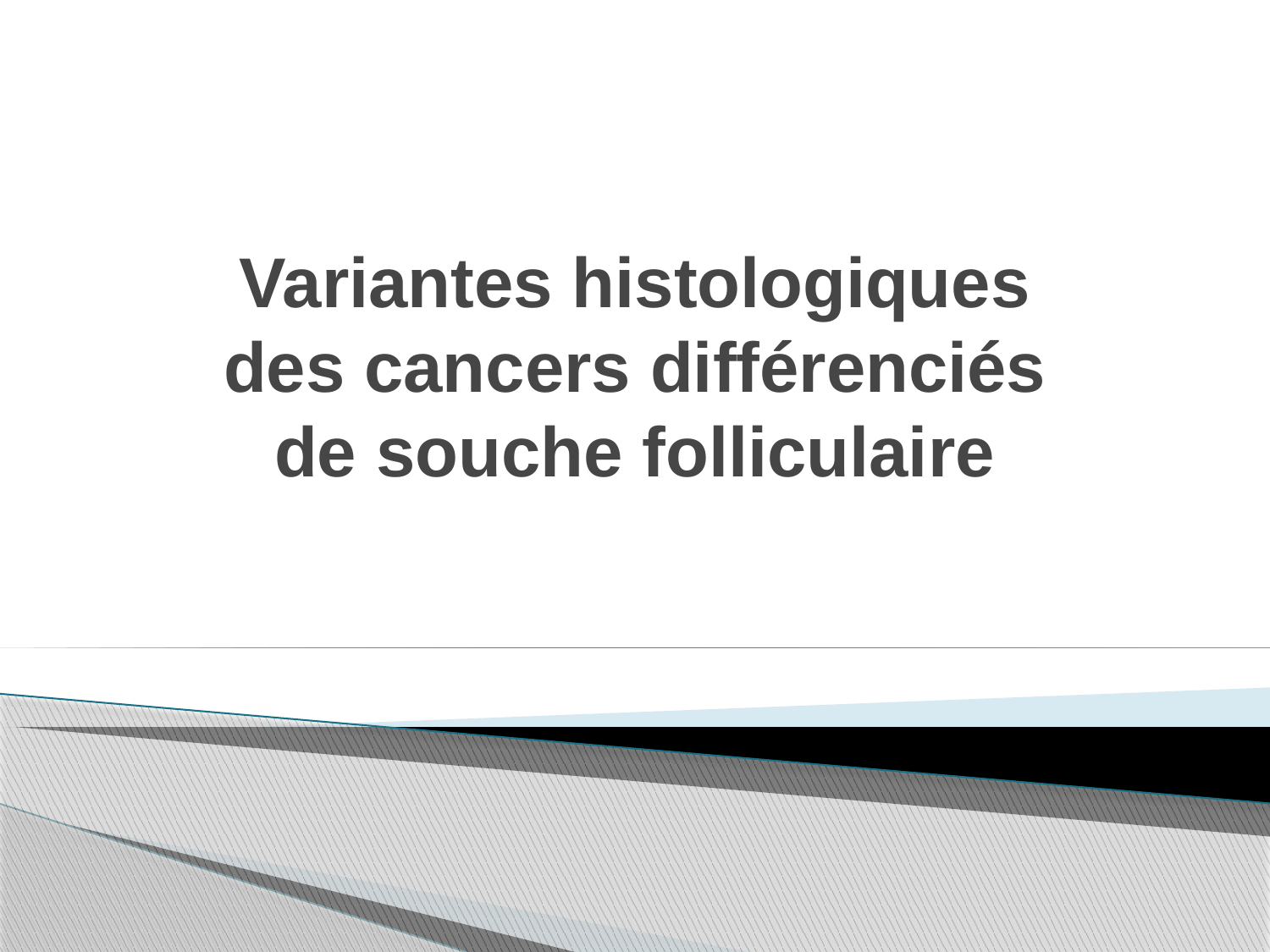

# Variantes histologiques des cancers différenciés de souche folliculaire